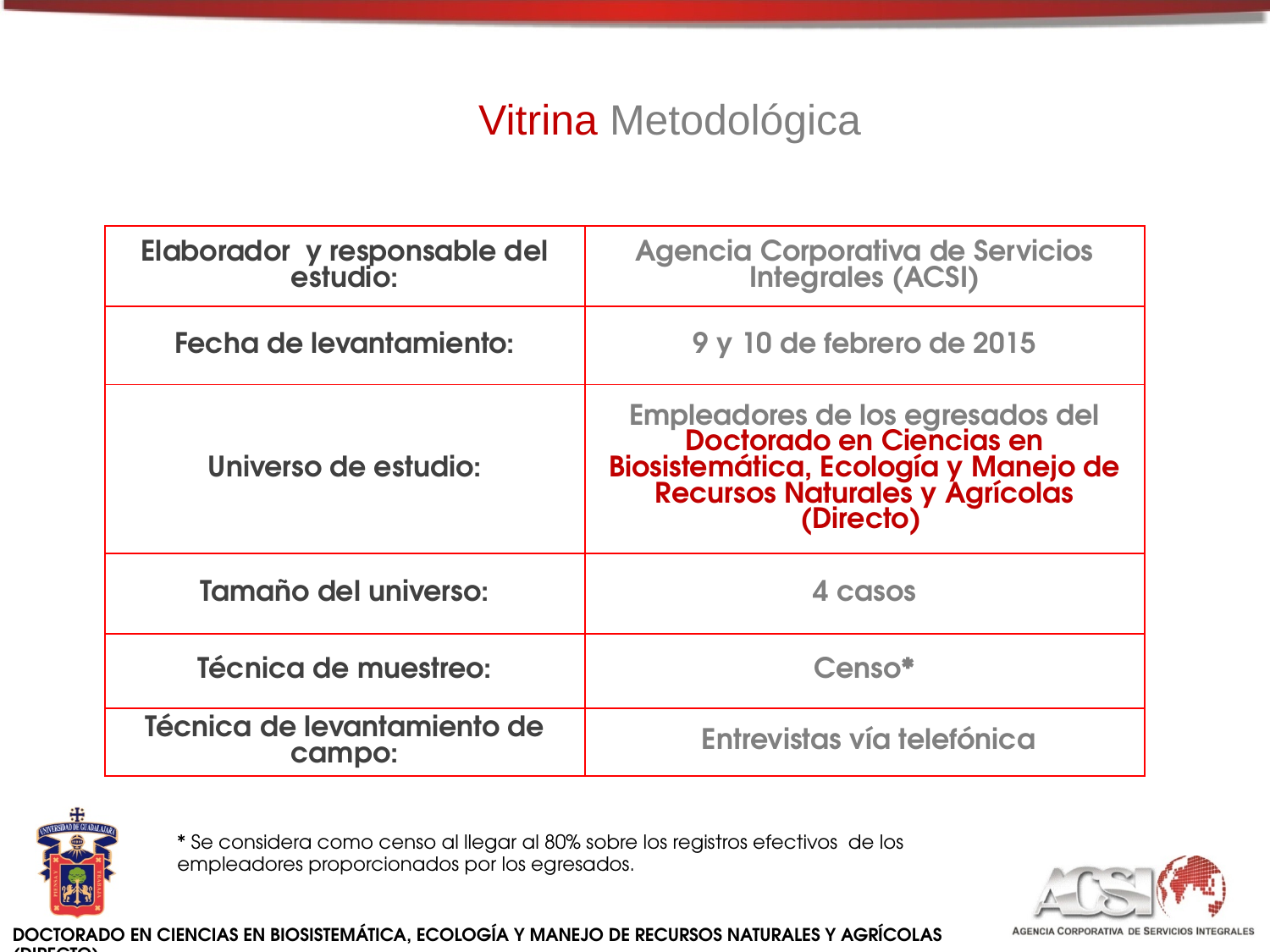

Vitrina Metodológica
| Elaborador y responsable del estudio: | Agencia Corporativa de Servicios Integrales (ACSI) |
| --- | --- |
| Fecha de levantamiento: | 9 y 10 de febrero de 2015 |
| Universo de estudio: | Empleadores de los egresados del Doctorado en Ciencias en Biosistemática, Ecología y Manejo de Recursos Naturales y Agrícolas (Directo) |
| Tamaño del universo: | 4 casos |
| Técnica de muestreo: | Censo\* |
| Técnica de levantamiento de campo: | Entrevistas vía telefónica |
* Se considera como censo al llegar al 80% sobre los registros efectivos  de los empleadores proporcionados por los egresados.